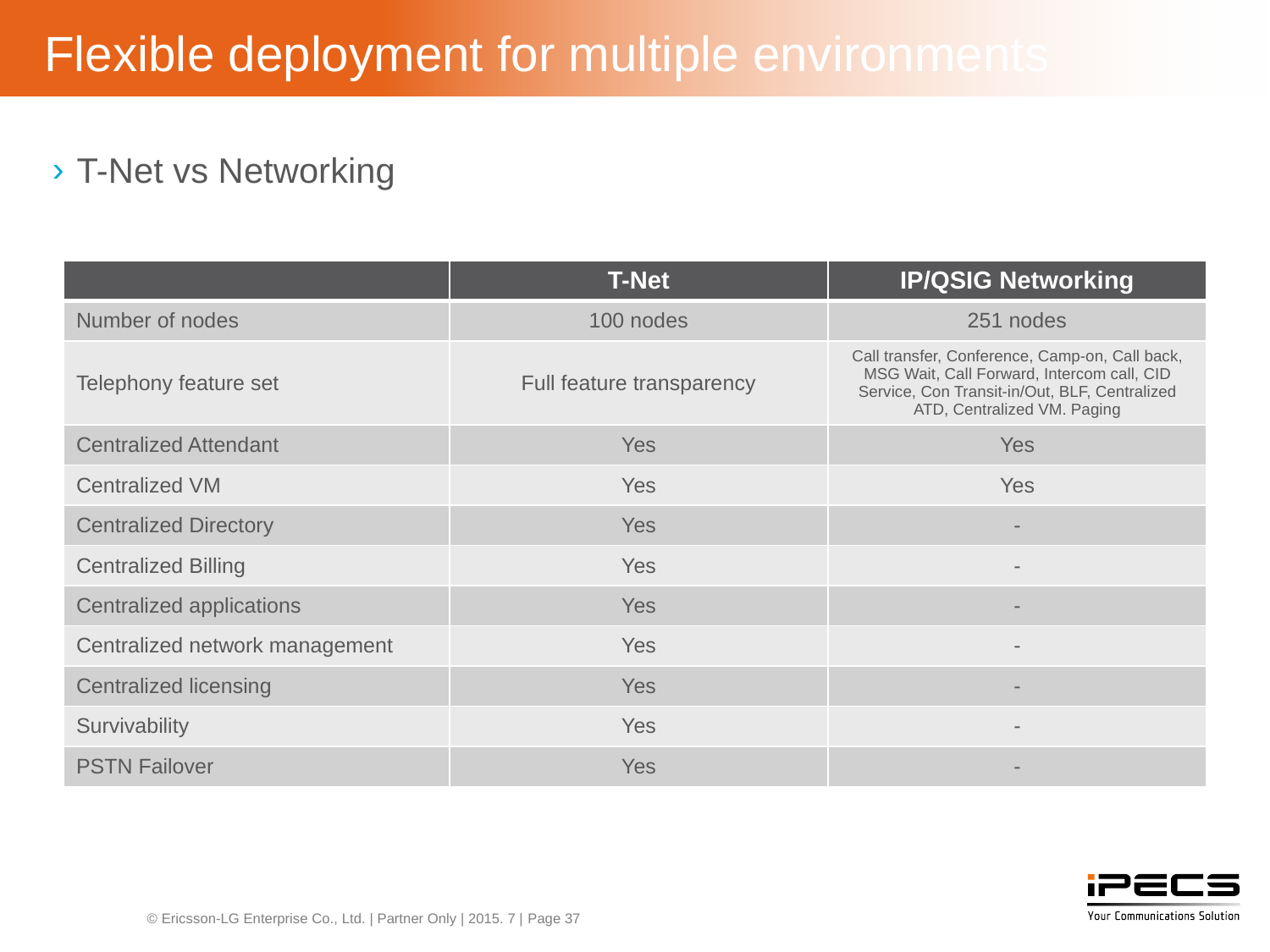

# Flexible deployment for multiple environments
T-Net vs Networking
|  | T-Net | IP/QSIG Networking |
| --- | --- | --- |
| Number of nodes | 100 nodes | 251 nodes |
| Telephony feature set | Full feature transparency | Call transfer, Conference, Camp-on, Call back, MSG Wait, Call Forward, Intercom call, CID Service, Con Transit-in/Out, BLF, Centralized ATD, Centralized VM. Paging |
| Centralized Attendant | Yes | Yes |
| Centralized VM | Yes | Yes |
| Centralized Directory | Yes | - |
| Centralized Billing | Yes | - |
| Centralized applications | Yes | - |
| Centralized network management | Yes | - |
| Centralized licensing | Yes | - |
| Survivability | Yes | - |
| PSTN Failover | Yes | - |